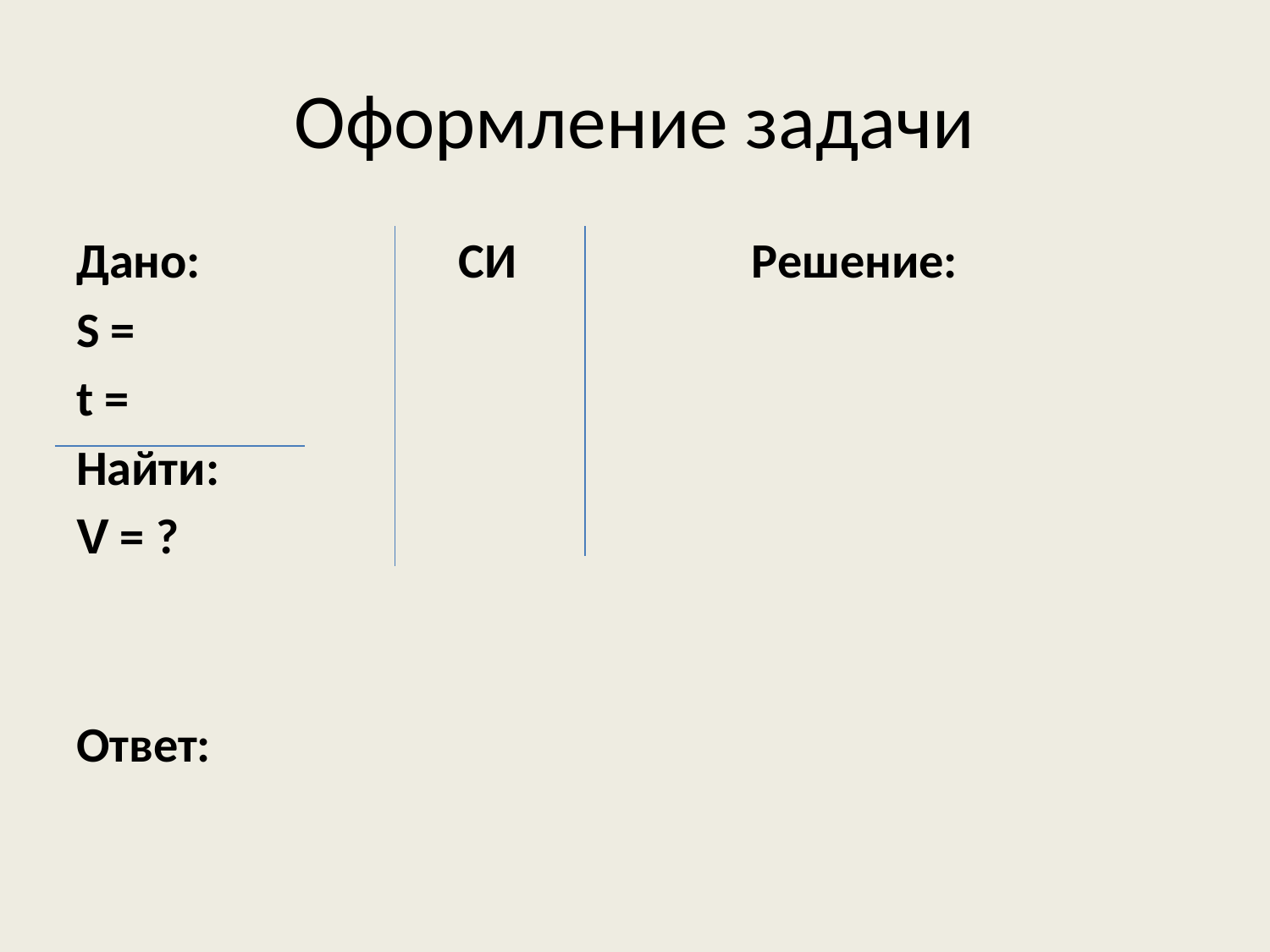

# Оформление задачи
Дано:                       СИ                     Решение:
S =
t =
Найти:
V = ?

Ответ: